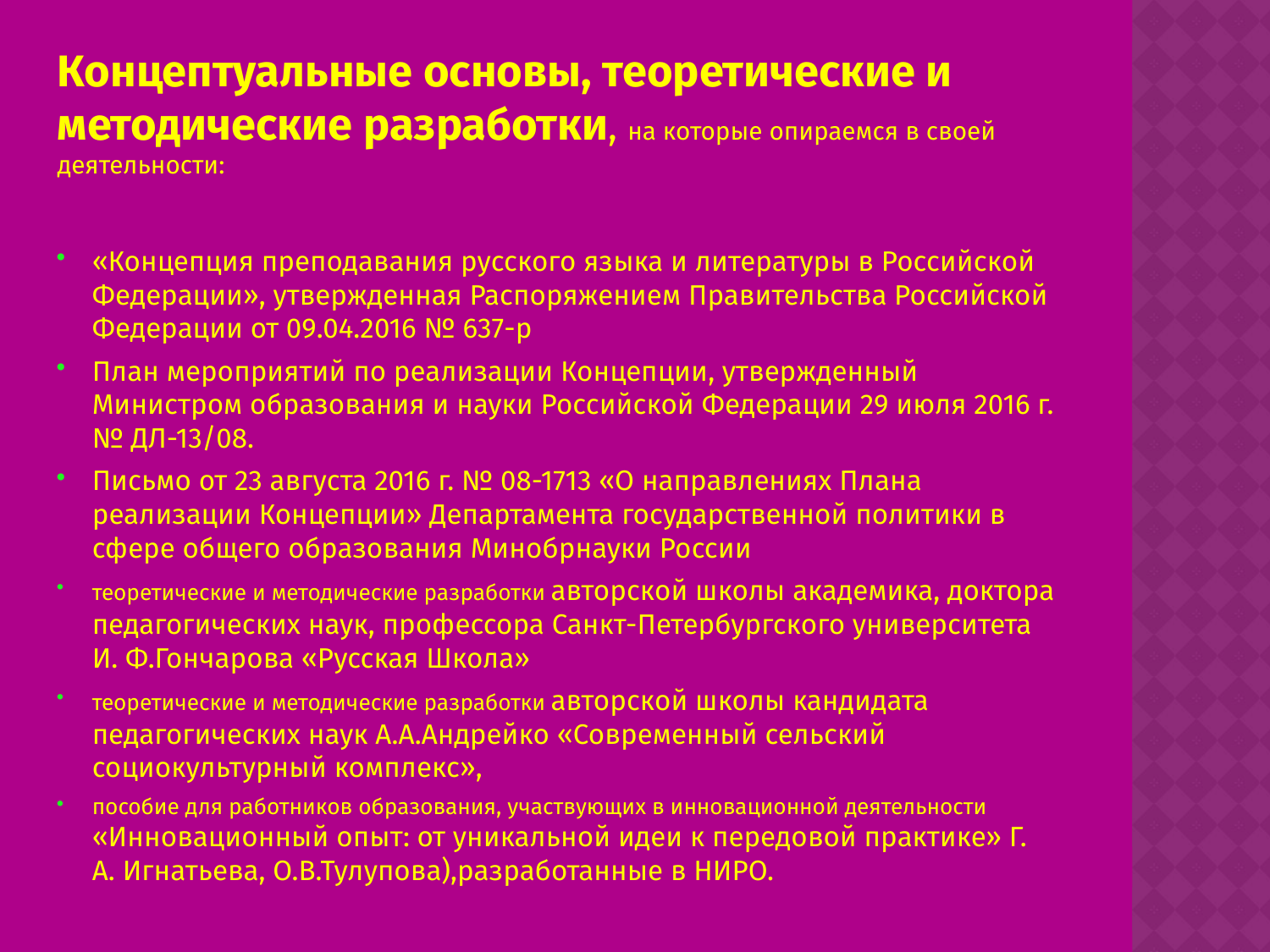

Концептуальные основы, теоретические и методические разработки, на которые опираемся в своей деятельности:

«Концепция преподавания русского языка и литературы в Российской Федерации», утвержденная Распоряжением Правительства Российской Федерации от 09.04.2016 № 637-р
План мероприятий по реализации Концепции, утвержденный Министром образования и науки Российской Федерации 29 июля 2016 г. № ДЛ-13/08.
Письмо от 23 августа 2016 г. № 08-1713 «О направлениях Плана реализации Концепции» Департамента государственной политики в сфере общего образования Минобрнауки России
теоретические и методические разработки авторской школы академика, доктора педагогических наук, профессора Санкт-Петербургского университета И. Ф.Гончарова «Русская Школа»
теоретические и методические разработки авторской школы кандидата педагогических наук А.А.Андрейко «Современный сельский социокультурный комплекс»,
пособие для работников образования, участвующих в инновационной деятельности «Инновационный опыт: от уникальной идеи к передовой практике» Г. А. Игнатьева, О.В.Тулупова),разработанные в НИРО.